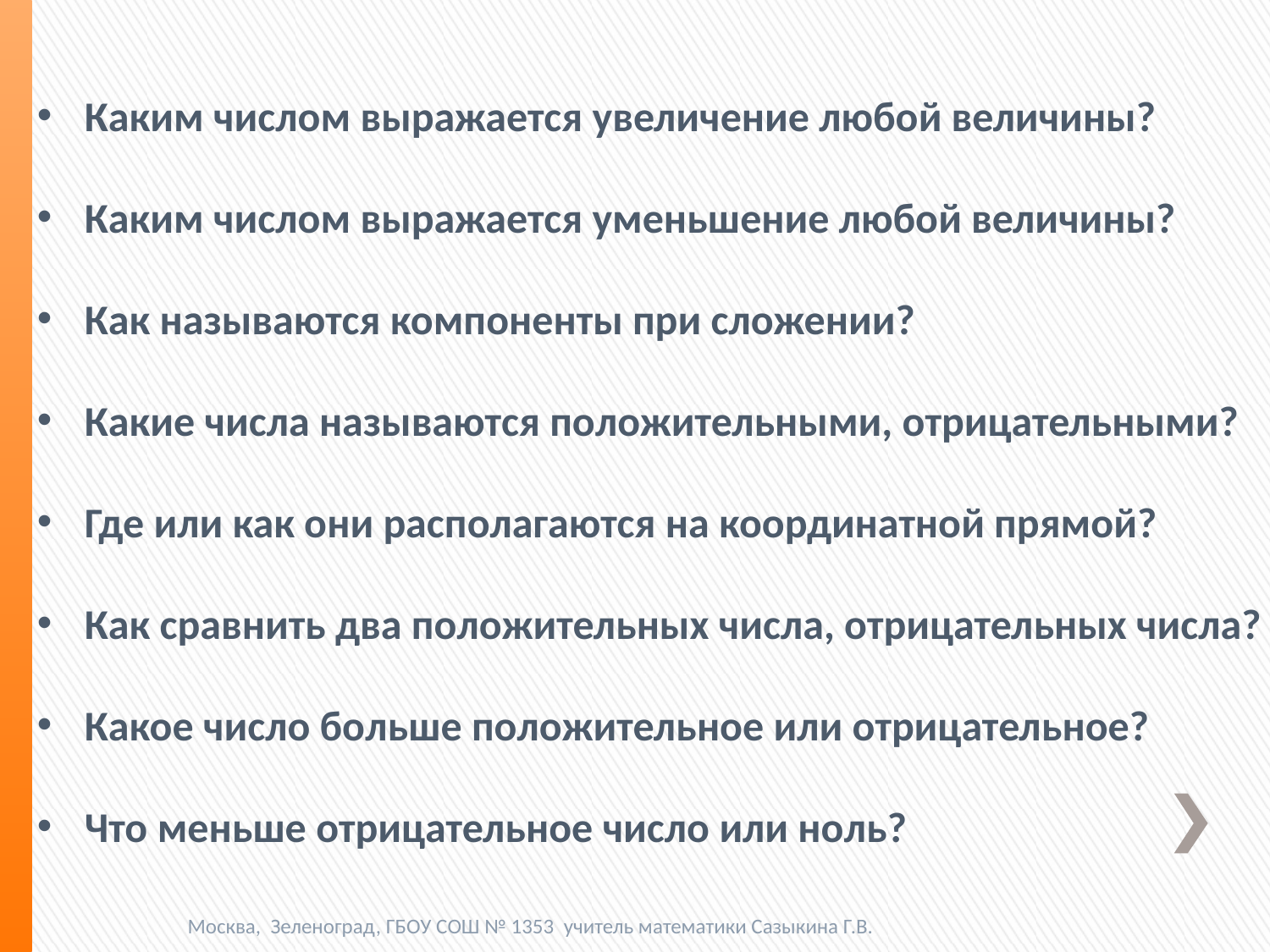

Каким числом выражается увеличение любой величины?

Каким числом выражается уменьшение любой величины?

Как называются компоненты при сложении?

Какие числа называются положительными, отрицательными?

Где или как они располагаются на координатной прямой?

Как сравнить два положительных числа, отрицательных числа?

Какое число больше положительное или отрицательное?

Что меньше отрицательное число или ноль?

Москва,  Зеленоград, ГБОУ СОШ № 1353  учитель математики Сазыкина Г.В.